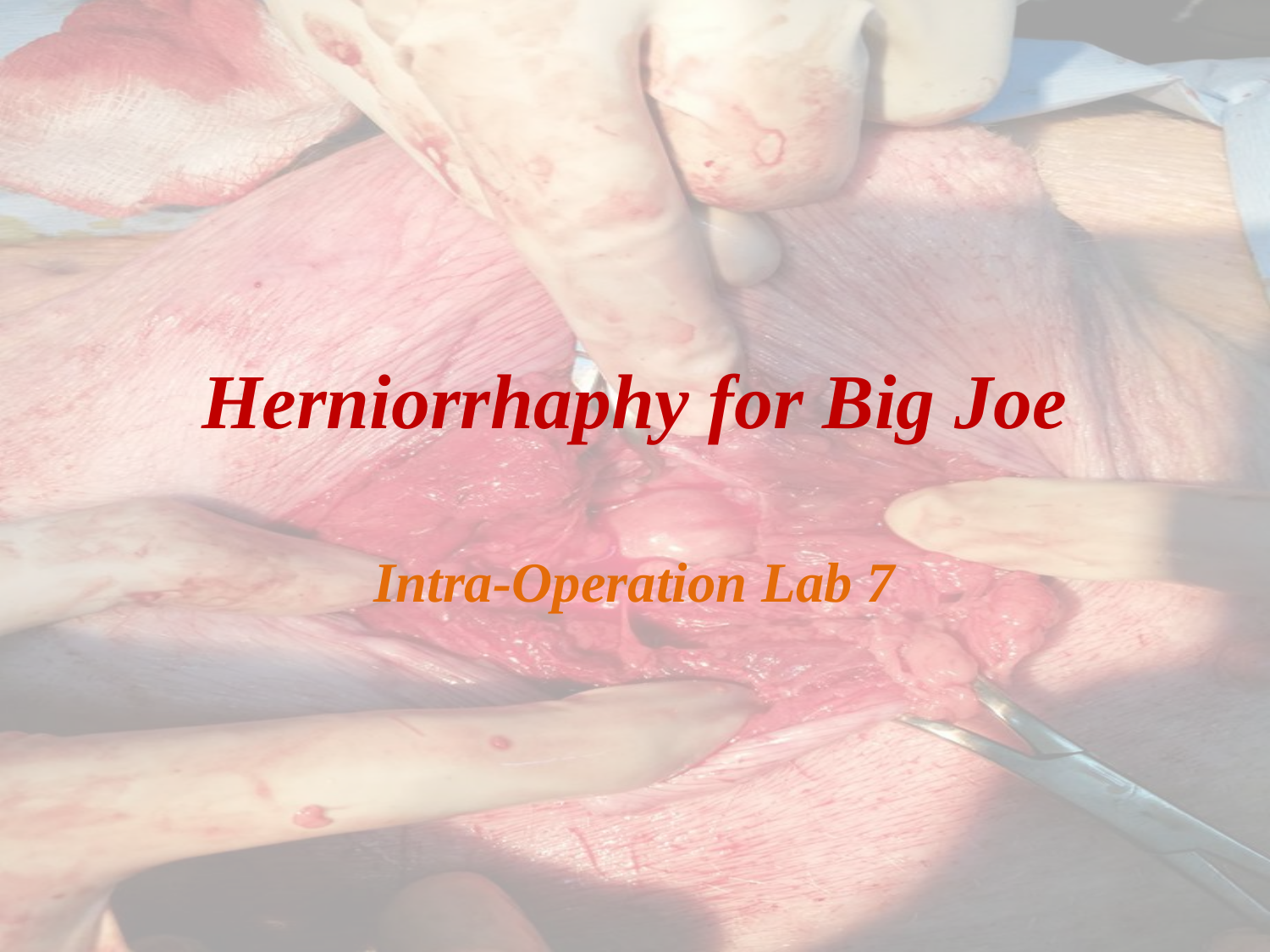

# Herniorrhaphy for Big Joe
Intra-Operation Lab 7